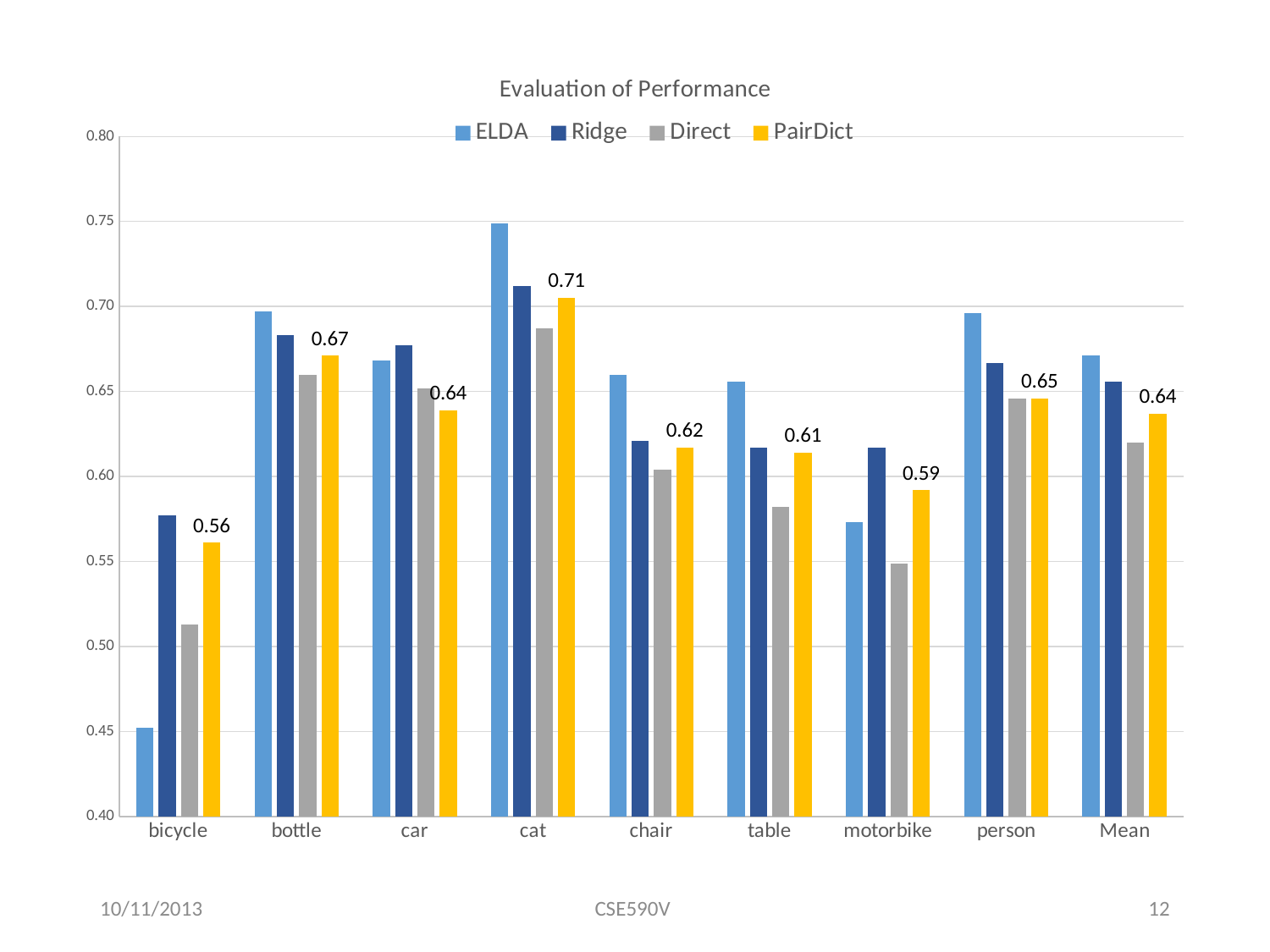

### Chart: Evaluation of Performance

| Category | ELDA | Ridge | Direct | PairDict |
|---|---|---|---|---|
| bicycle | 0.452 | 0.577 | 0.513 | 0.561 |
| bottle | 0.697 | 0.683 | 0.66 | 0.671 |
| car | 0.668 | 0.677 | 0.652 | 0.639 |
| cat | 0.749 | 0.712 | 0.687 | 0.705 |
| chair | 0.66 | 0.621 | 0.604 | 0.617 |
| table | 0.656 | 0.617 | 0.582 | 0.614 |
| motorbike | 0.573 | 0.617 | 0.549 | 0.592 |
| person | 0.696 | 0.667 | 0.646 | 0.646 |
| Mean | 0.671 | 0.656 | 0.62 | 0.637 |
10/11/2013
CSE590V
12